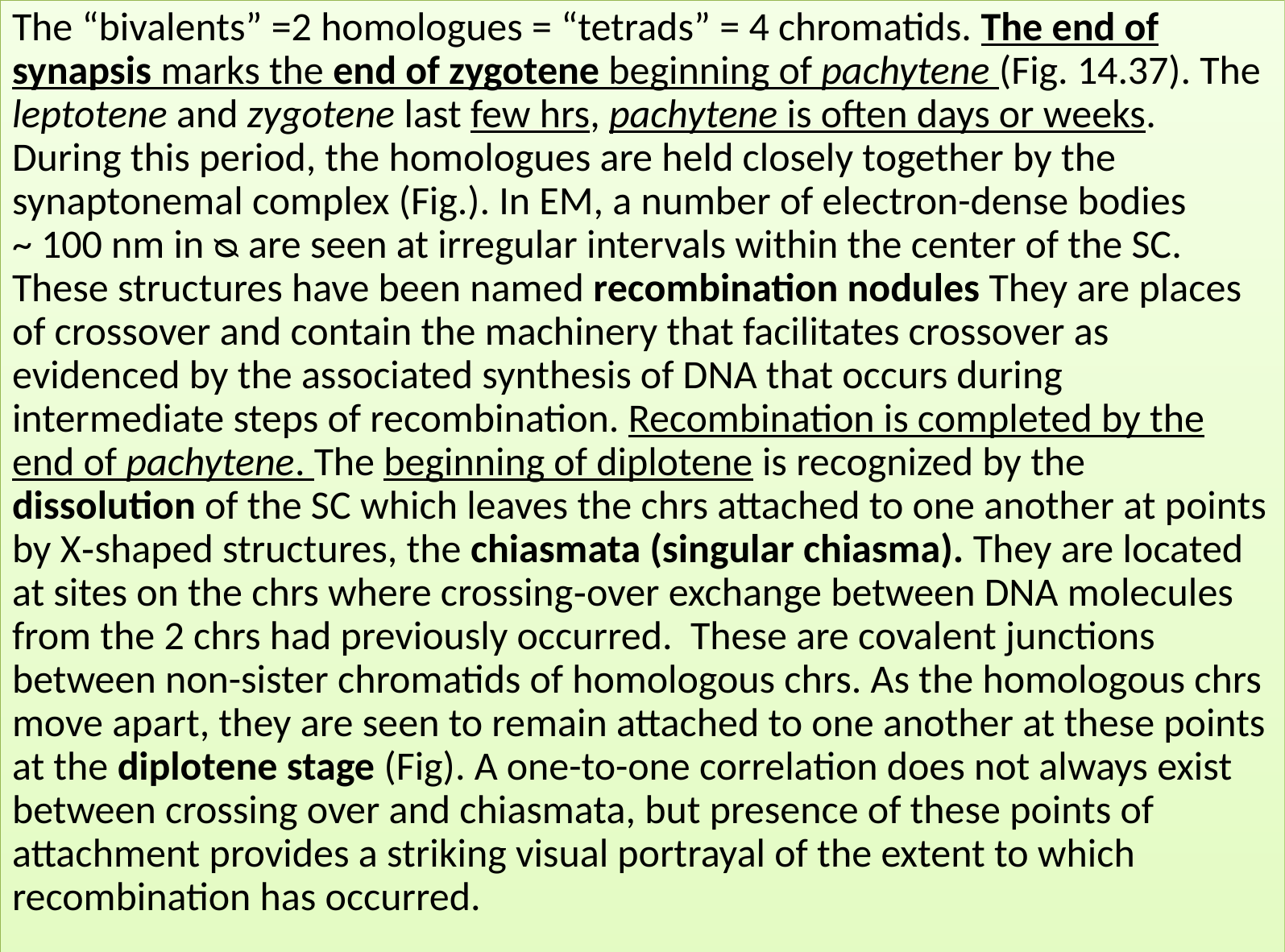

The “bivalents” =2 homologues = “tetrads” = 4 chromatids. The end of synapsis marks the end of zygotene beginning of pachytene (Fig. 14.37). The leptotene and zygotene last few hrs, pachytene is often days or weeks. During this period, the homologues are held closely together by the synaptonemal complex (Fig.). In EM, a number of electron-dense bodies         ~ 100 nm in ᴓ are seen at irregular intervals within the center of the SC. These structures have been named recombination nodules They are places of crossover and contain the machinery that facilitates crossover as evidenced by the associated synthesis of DNA that occurs during intermediate steps of recombination. Recombination is completed by the end of pachytene. The beginning of diplotene is recognized by the dissolution of the SC which leaves the chrs attached to one another at points by X‐shaped structures, the chiasmata (singular chiasma). They are located at sites on the chrs where crossing‐over exchange between DNA molecules from the 2 chrs had previously occurred.  These are covalent junctions between non-sister chromatids of homologous chrs. As the homologous chrs move apart, they are seen to remain attached to one another at these points at the diplotene stage (Fig). A one-to-one correlation does not always exist between crossing over and chiasmata, but presence of these points of attachment provides a striking visual portrayal of the extent to which recombination has occurred.